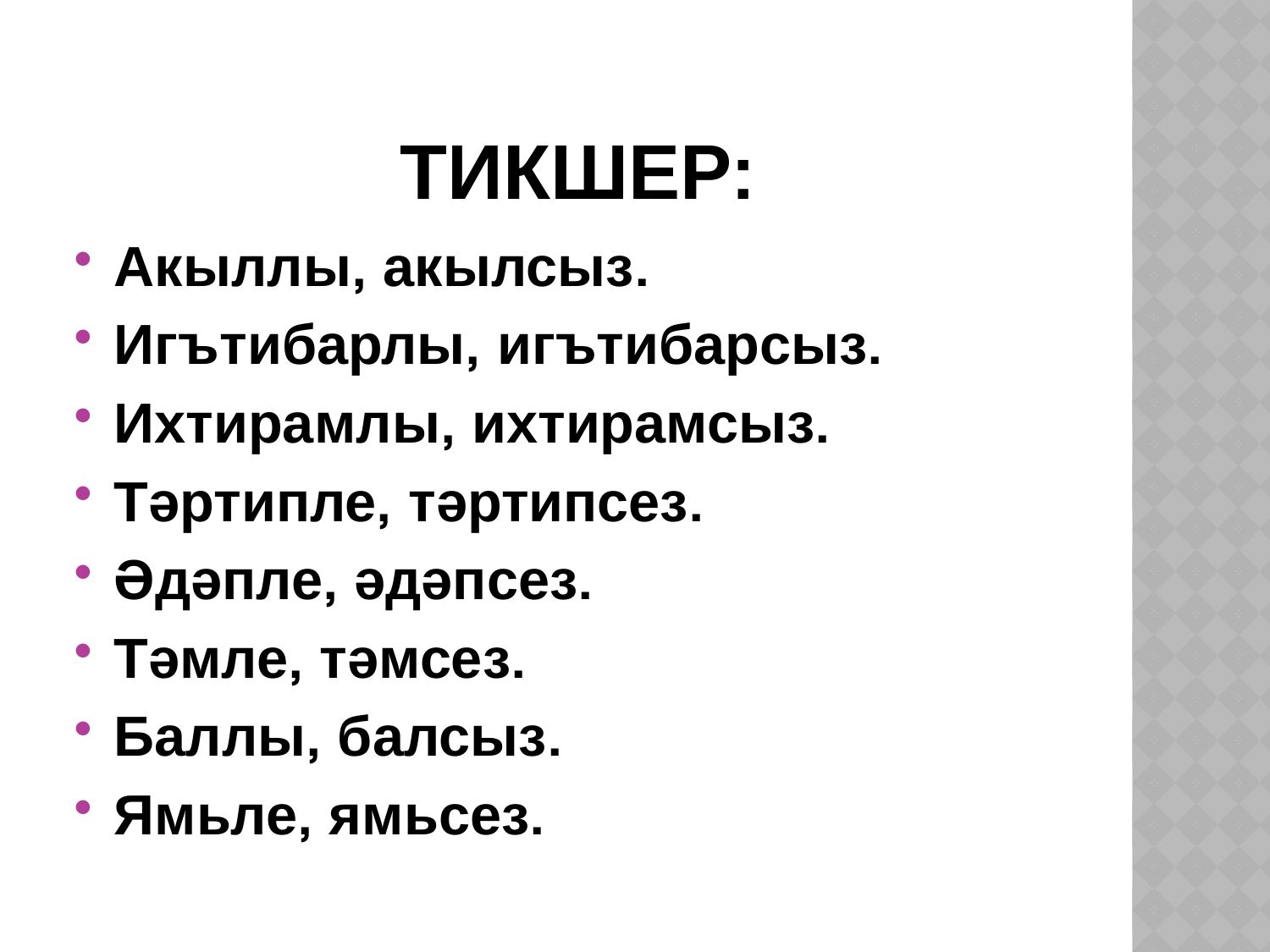

# Тикшер:
Акыллы, акылсыз.
Игътибарлы, игътибарсыз.
Ихтирамлы, ихтирамсыз.
Тәртипле, тәртипсез.
Әдәпле, әдәпсез.
Тәмле, тәмсез.
Баллы, балсыз.
Ямьле, ямьсез.